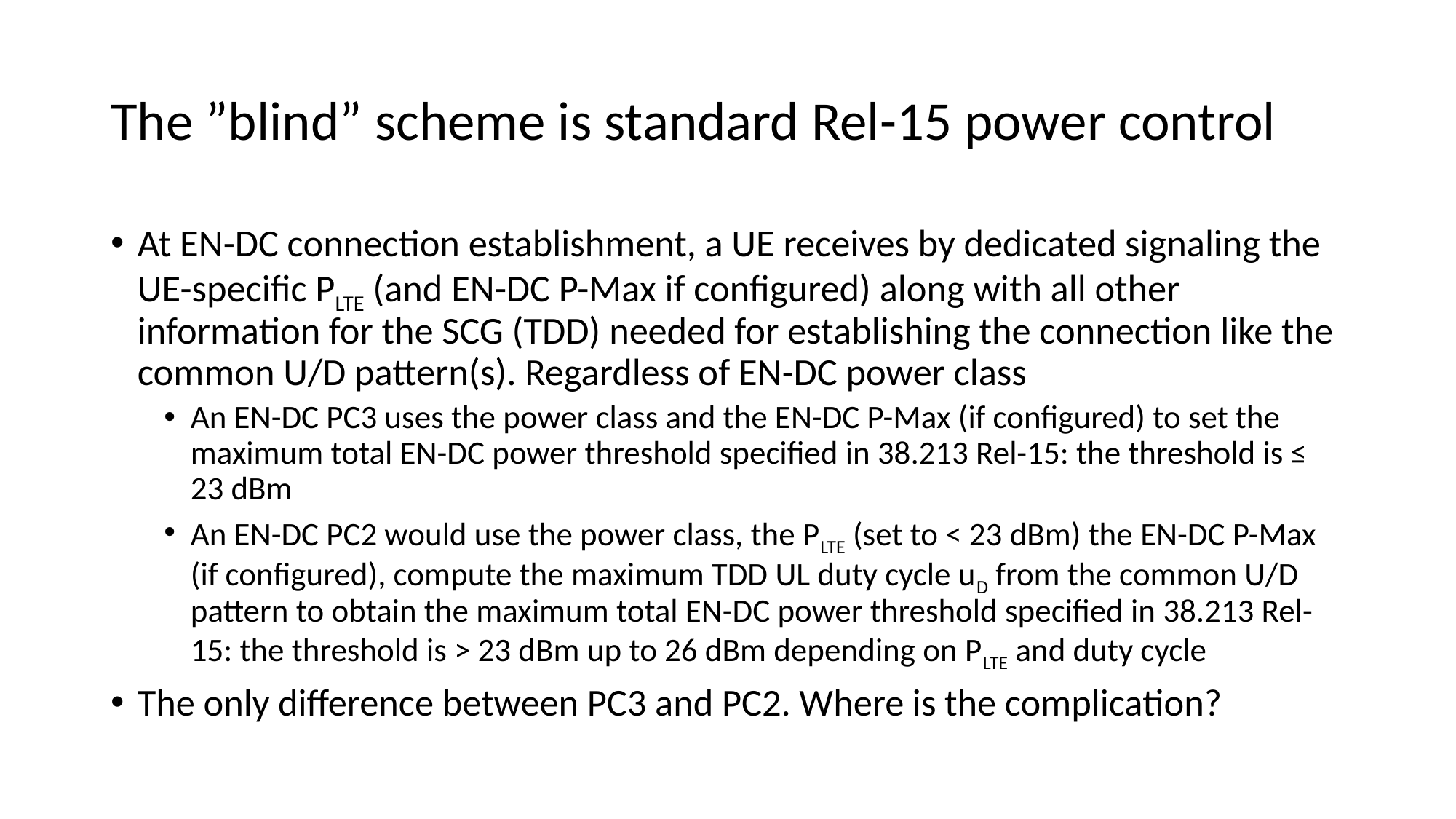

# The ”blind” scheme is standard Rel-15 power control
At EN-DC connection establishment, a UE receives by dedicated signaling the UE-specific PLTE (and EN-DC P-Max if configured) along with all other information for the SCG (TDD) needed for establishing the connection like the common U/D pattern(s). Regardless of EN-DC power class
An EN-DC PC3 uses the power class and the EN-DC P-Max (if configured) to set the maximum total EN-DC power threshold specified in 38.213 Rel-15: the threshold is ≤ 23 dBm
An EN-DC PC2 would use the power class, the PLTE (set to < 23 dBm) the EN-DC P-Max (if configured), compute the maximum TDD UL duty cycle uD from the common U/D pattern to obtain the maximum total EN-DC power threshold specified in 38.213 Rel-15: the threshold is > 23 dBm up to 26 dBm depending on PLTE and duty cycle
The only difference between PC3 and PC2. Where is the complication?